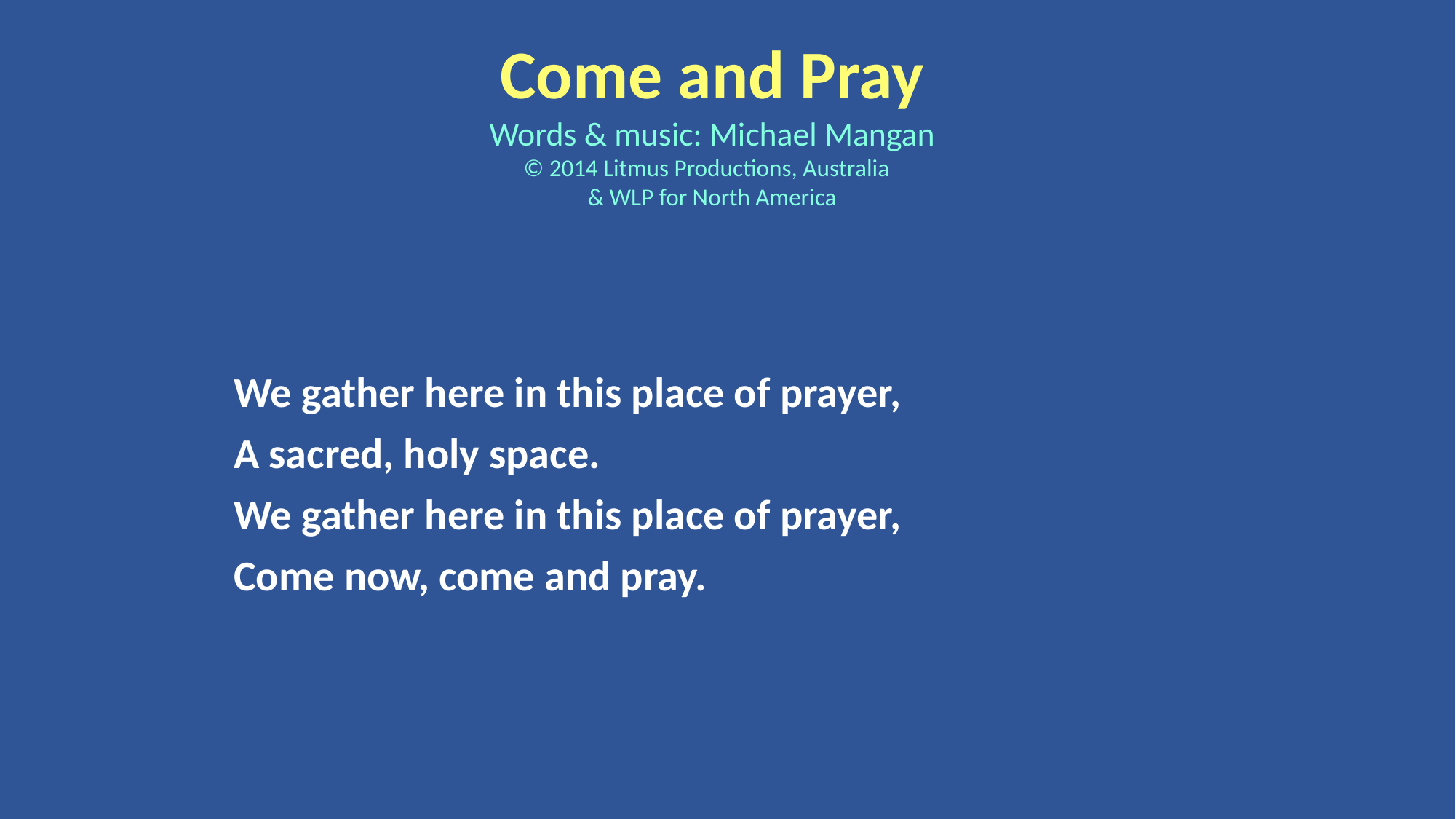

Come and Pray
Words & music: Michael Mangan
© 2014 Litmus Productions, Australia
& WLP for North America
We gather here in this place of prayer,
A sacred, holy space.
We gather here in this place of prayer,
Come now, come and pray.